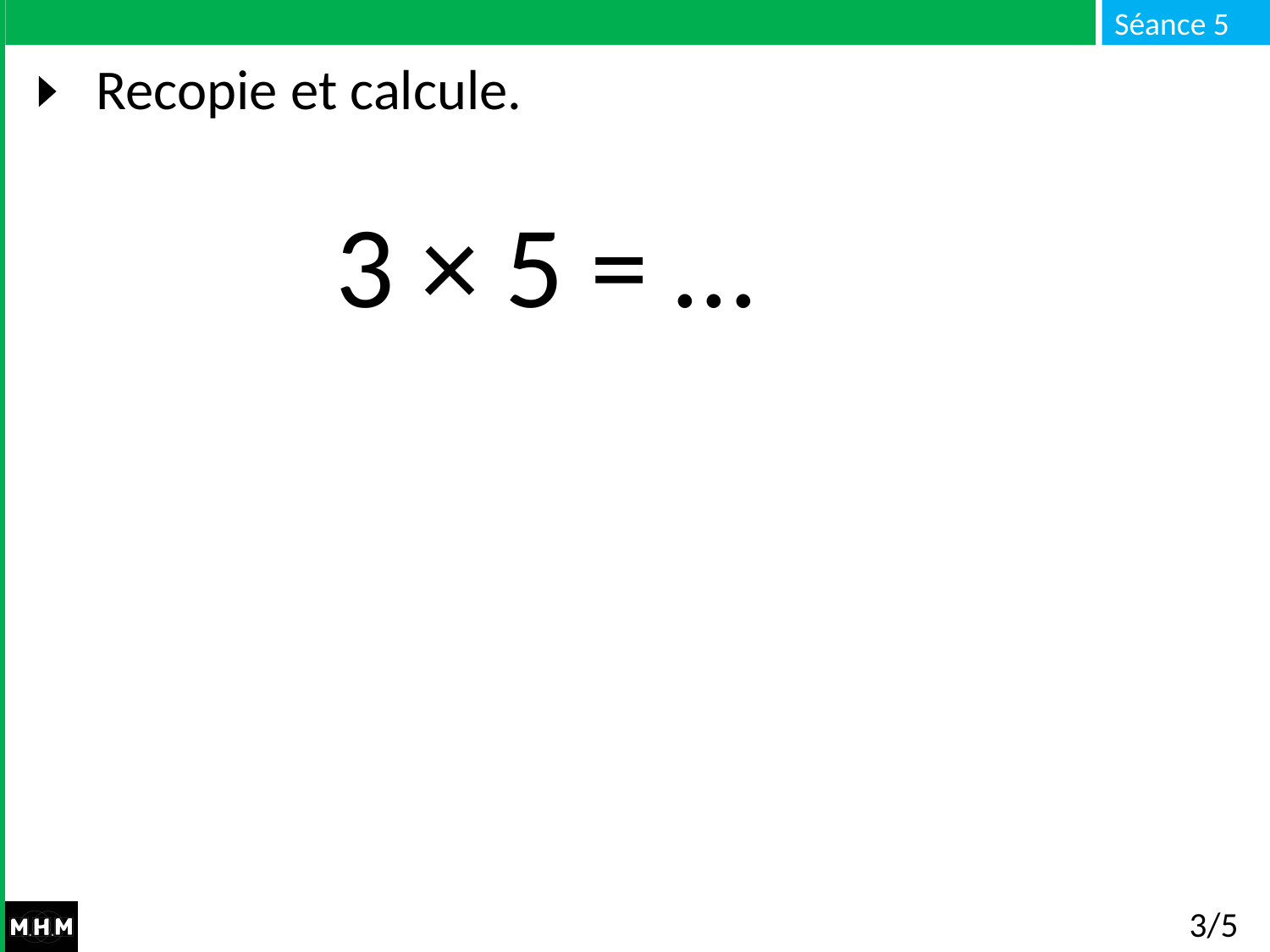

# Recopie et calcule.

3 × 5 = …
3/5